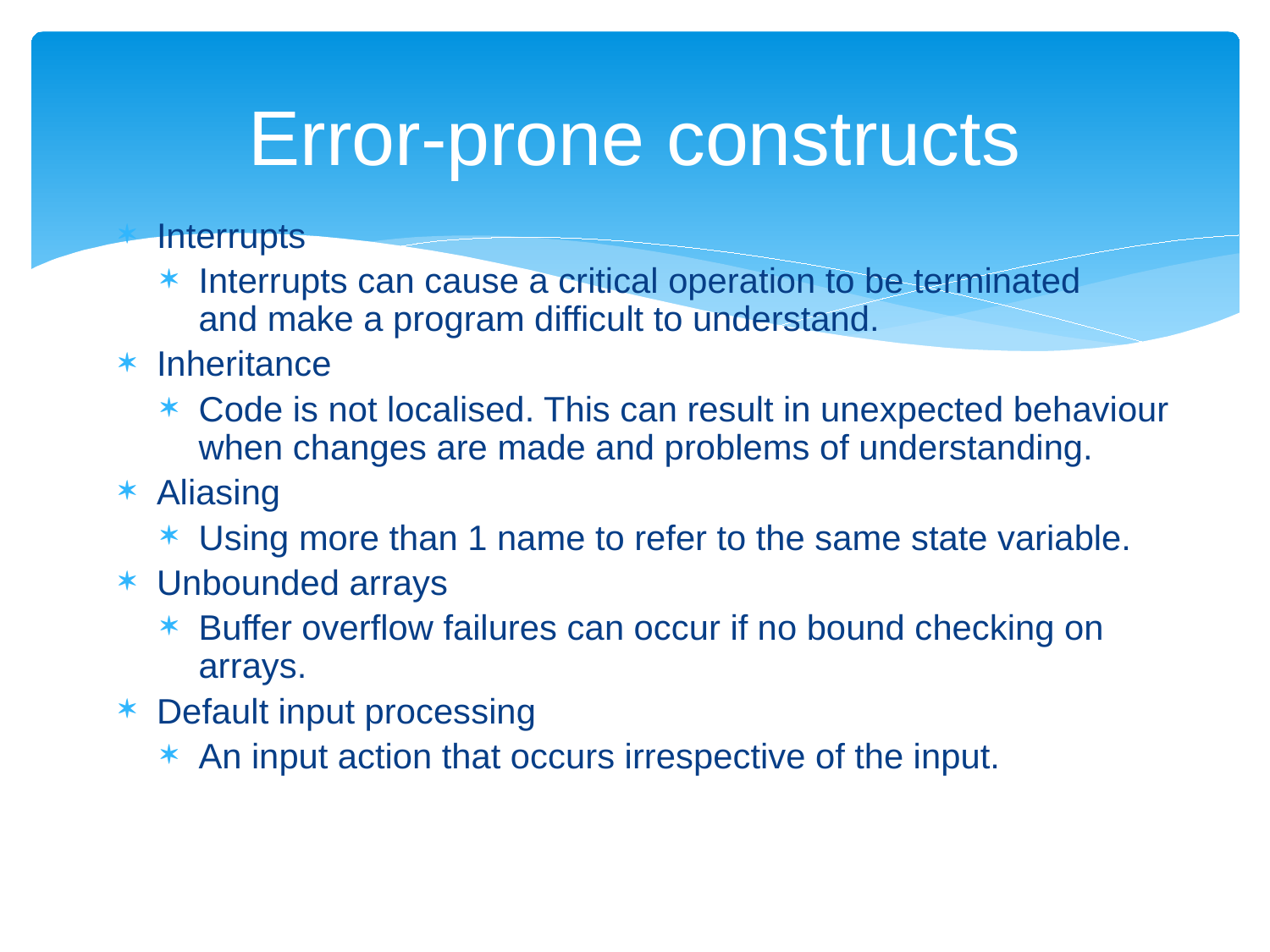

# Error-prone constructs
Interrupts
Interrupts can cause a critical operation to be terminated
and make a program difficult to understand.
Inheritance
Code is not localised. This can result in unexpected behaviour when changes are made and problems of understanding.
Aliasing
Using more than 1 name to refer to the same state variable.
Unbounded arrays
Buffer overflow failures can occur if no bound checking on arrays.
Default input processing
An input action that occurs irrespective of the input.